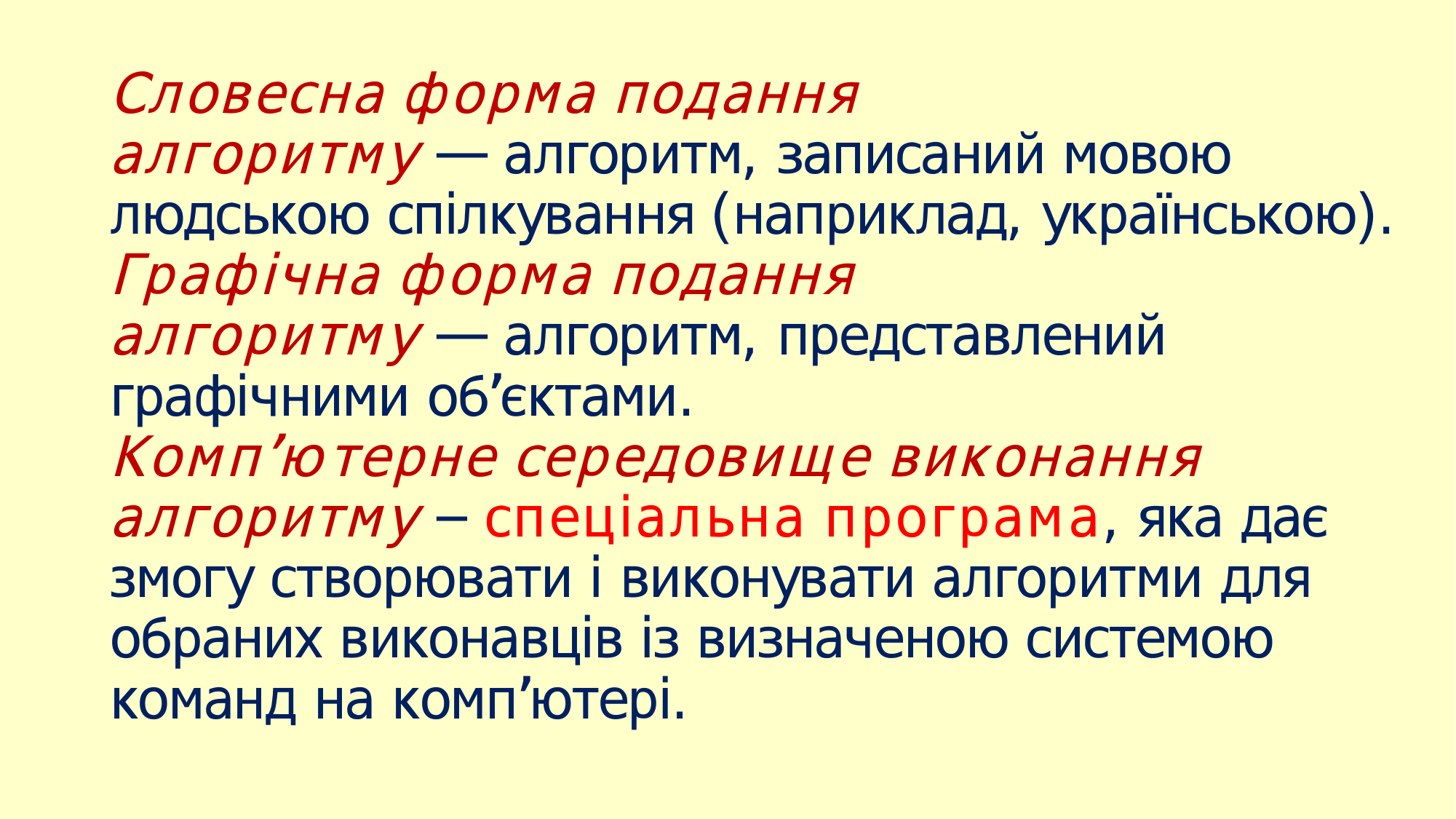

# Словесна форма подання алгоритму — алгоритм, записаний мовою людською спілкування (наприклад, українською). Графічна форма подання алгоритму — алгоритм, представлений графічними об’єктами. Комп’ютерне середовище виконання алгоритму – спеціальна програма, яка дає змогу створювати і виконувати алгоритми для обраних виконавців із визначеною системою команд на комп’ютері.